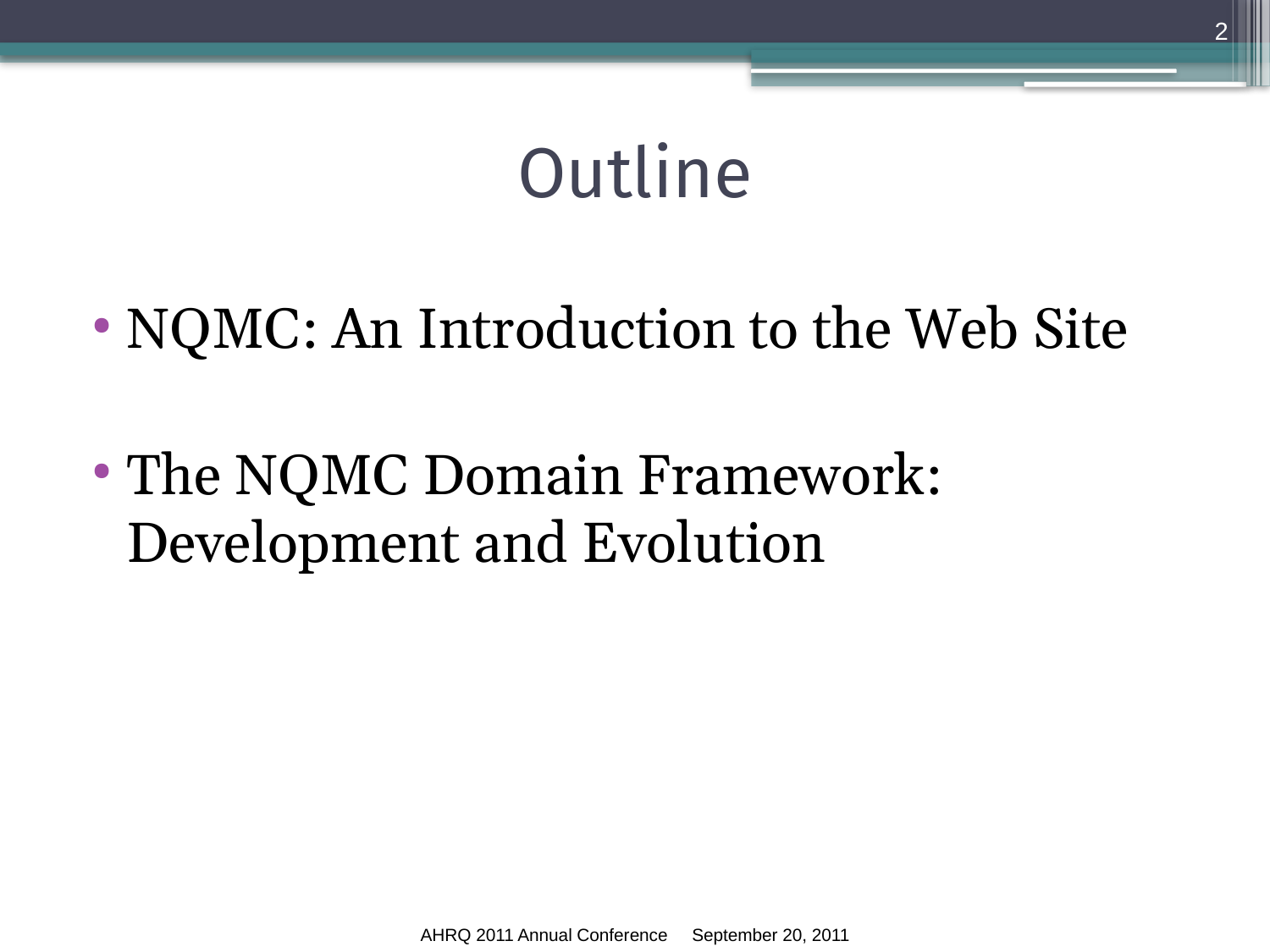

2
# Outline
NQMC: An Introduction to the Web Site

The NQMC Domain Framework:  Development and Evolution